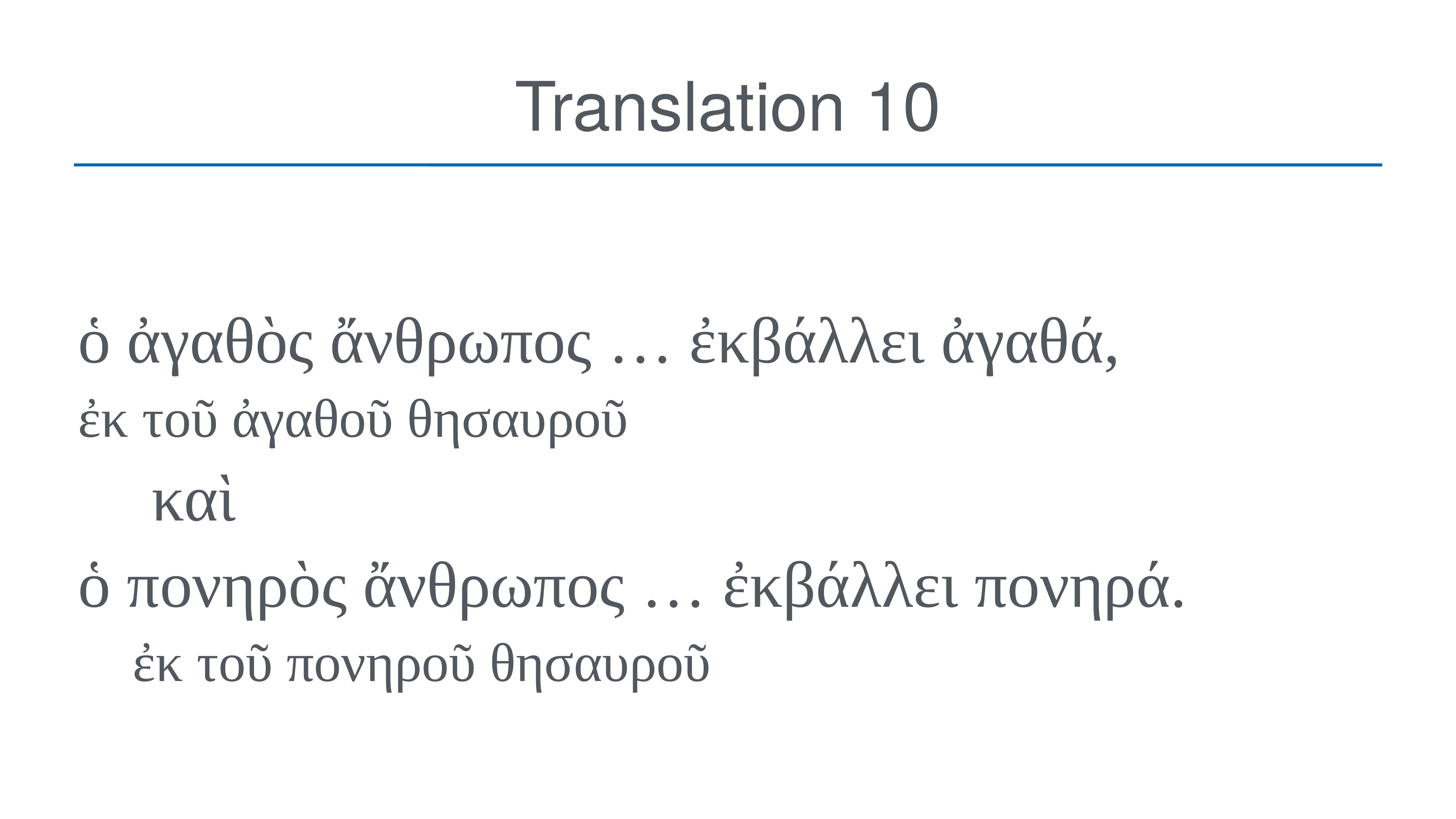

# Translation 10
ὁ ἀγαθὸς ἄνθρωπος … ἐκβάλλει ἀγαθά,
ἐκ τοῦ ἀγαθοῦ θησαυροῦ
καὶ
ὁ πονηρὸς ἄνθρωπος … ἐκβάλλει πονηρά.
	ἐκ τοῦ πονηροῦ θησαυροῦ